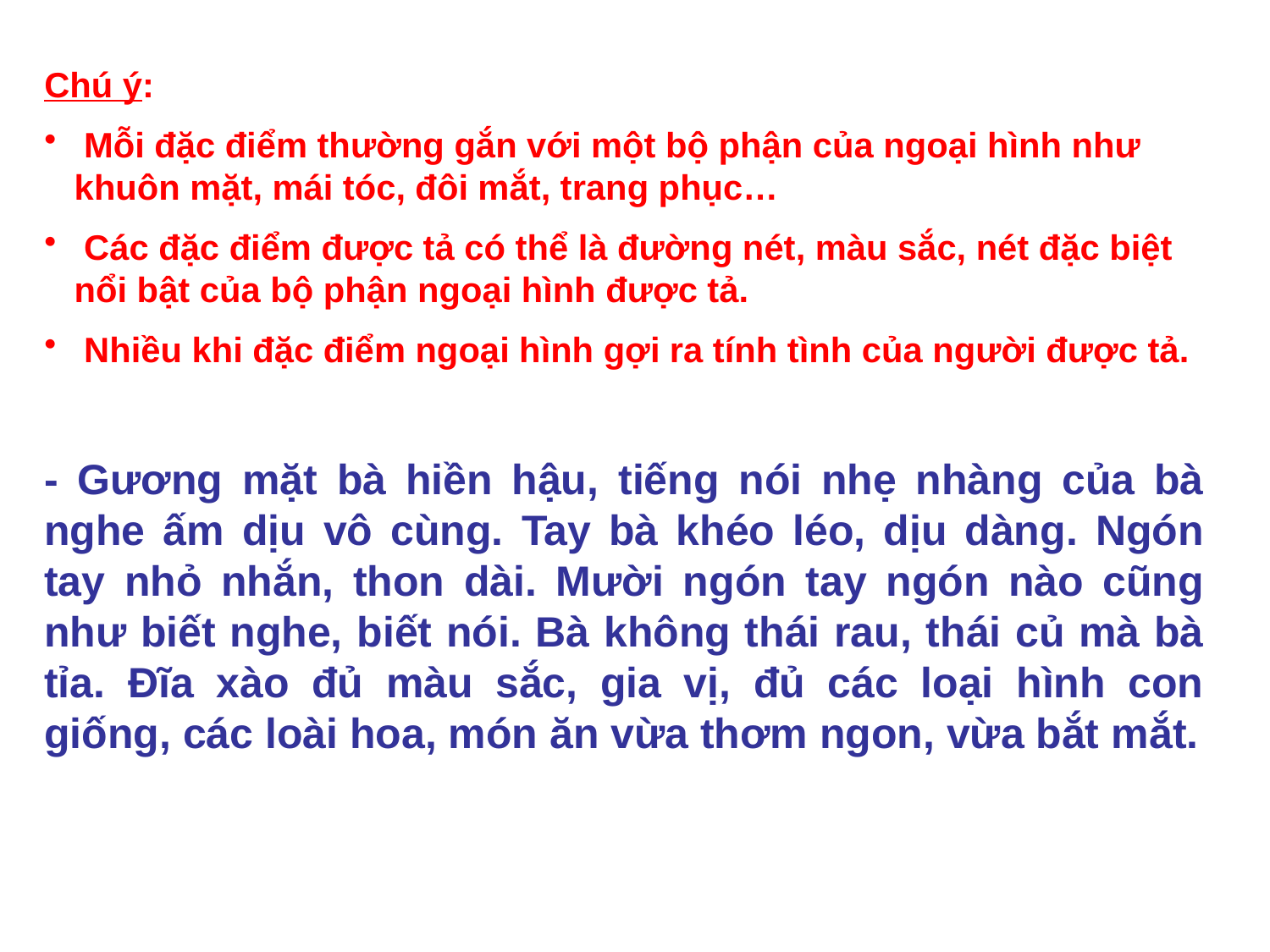

Chú ý:
 Mỗi đặc điểm thường gắn với một bộ phận của ngoại hình như khuôn mặt, mái tóc, đôi mắt, trang phục…
 Các đặc điểm được tả có thể là đường nét, màu sắc, nét đặc biệt nổi bật của bộ phận ngoại hình được tả.
 Nhiều khi đặc điểm ngoại hình gợi ra tính tình của người được tả.
- Gương mặt bà hiền hậu, tiếng nói nhẹ nhàng của bà nghe ấm dịu vô cùng. Tay bà khéo léo, dịu dàng. Ngón tay nhỏ nhắn, thon dài. Mười ngón tay ngón nào cũng như biết nghe, biết nói. Bà không thái rau, thái củ mà bà tỉa. Đĩa xào đủ màu sắc, gia vị, đủ các loại hình con giống, các loài hoa, món ăn vừa thơm ngon, vừa bắt mắt.